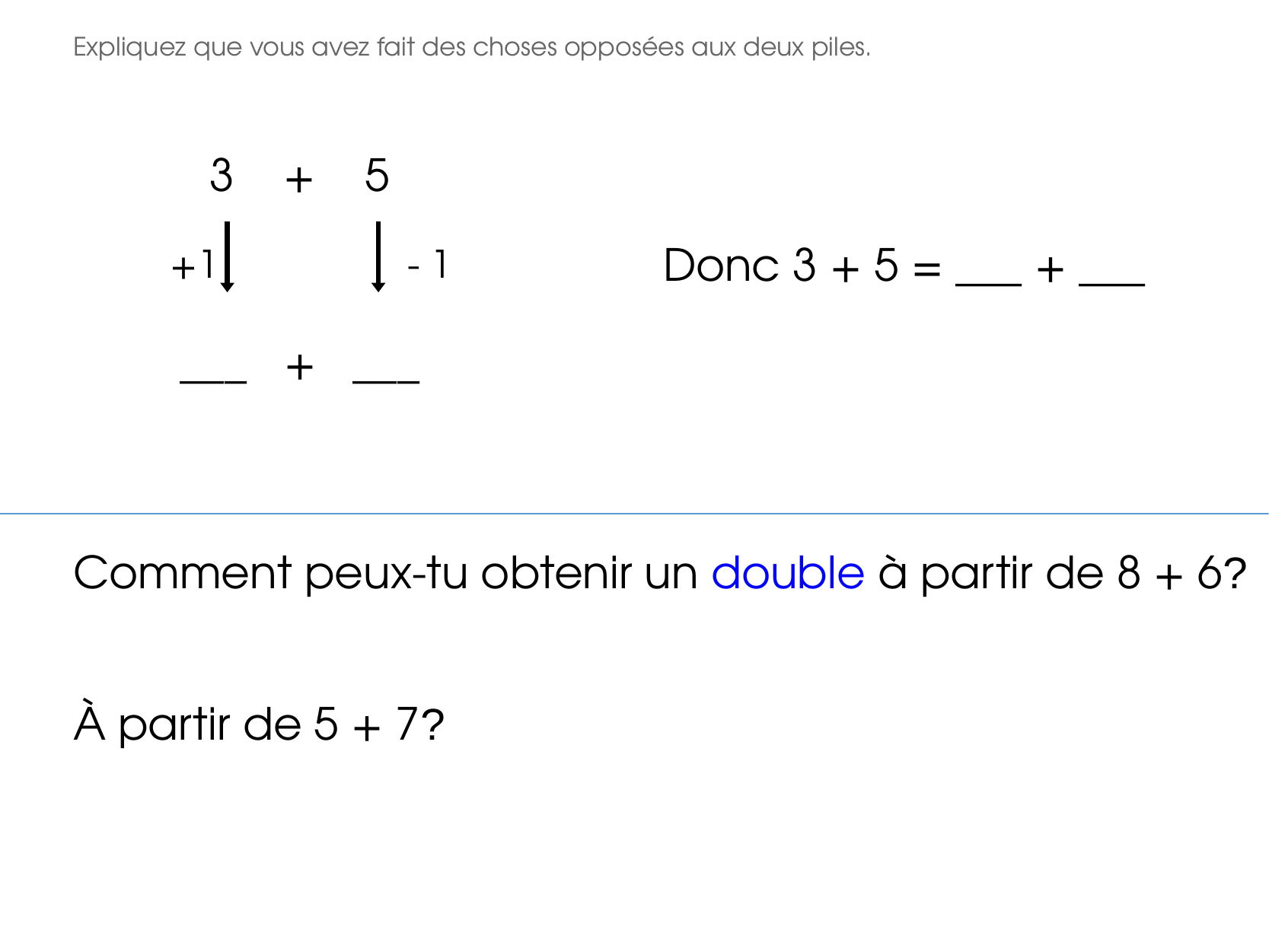

Expliquez que vous avez fait des choses opposées aux deux piles.
3    +    5
+1
- 1
___   +   ___
Donc 3 + 5 = ___ + ___
Comment peux-tu obtenir un double à partir de 8 + 6?
À partir de 5 + 7?